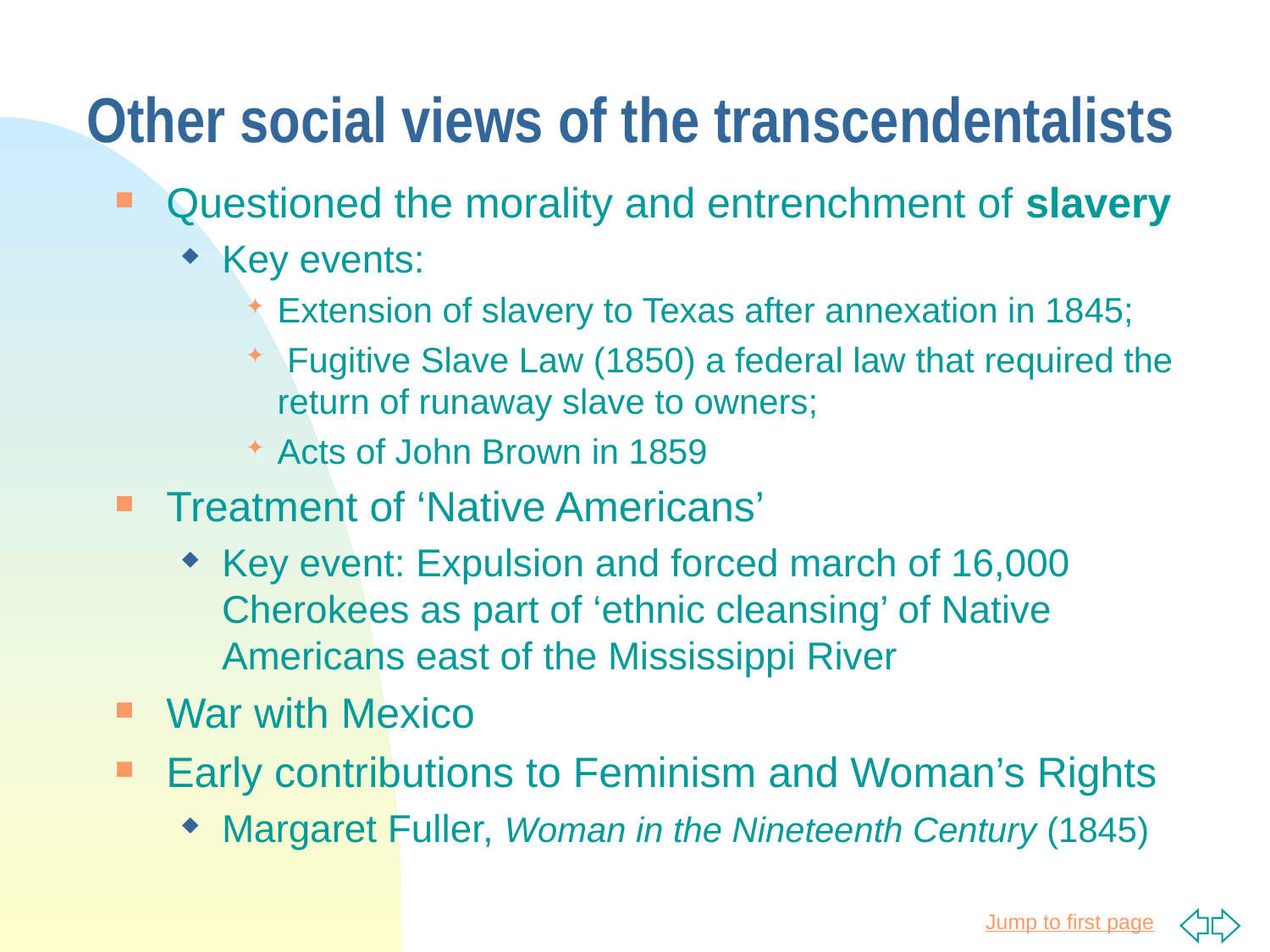

# Other social views of the transcendentalists
Questioned the morality and entrenchment of slavery
Key events:
Extension of slavery to Texas after annexation in 1845;
 Fugitive Slave Law (1850) a federal law that required the return of runaway slave to owners;
Acts of John Brown in 1859
Treatment of ‘Native Americans’
Key event: Expulsion and forced march of 16,000 Cherokees as part of ‘ethnic cleansing’ of Native Americans east of the Mississippi River
War with Mexico
Early contributions to Feminism and Woman’s Rights
Margaret Fuller, Woman in the Nineteenth Century (1845)